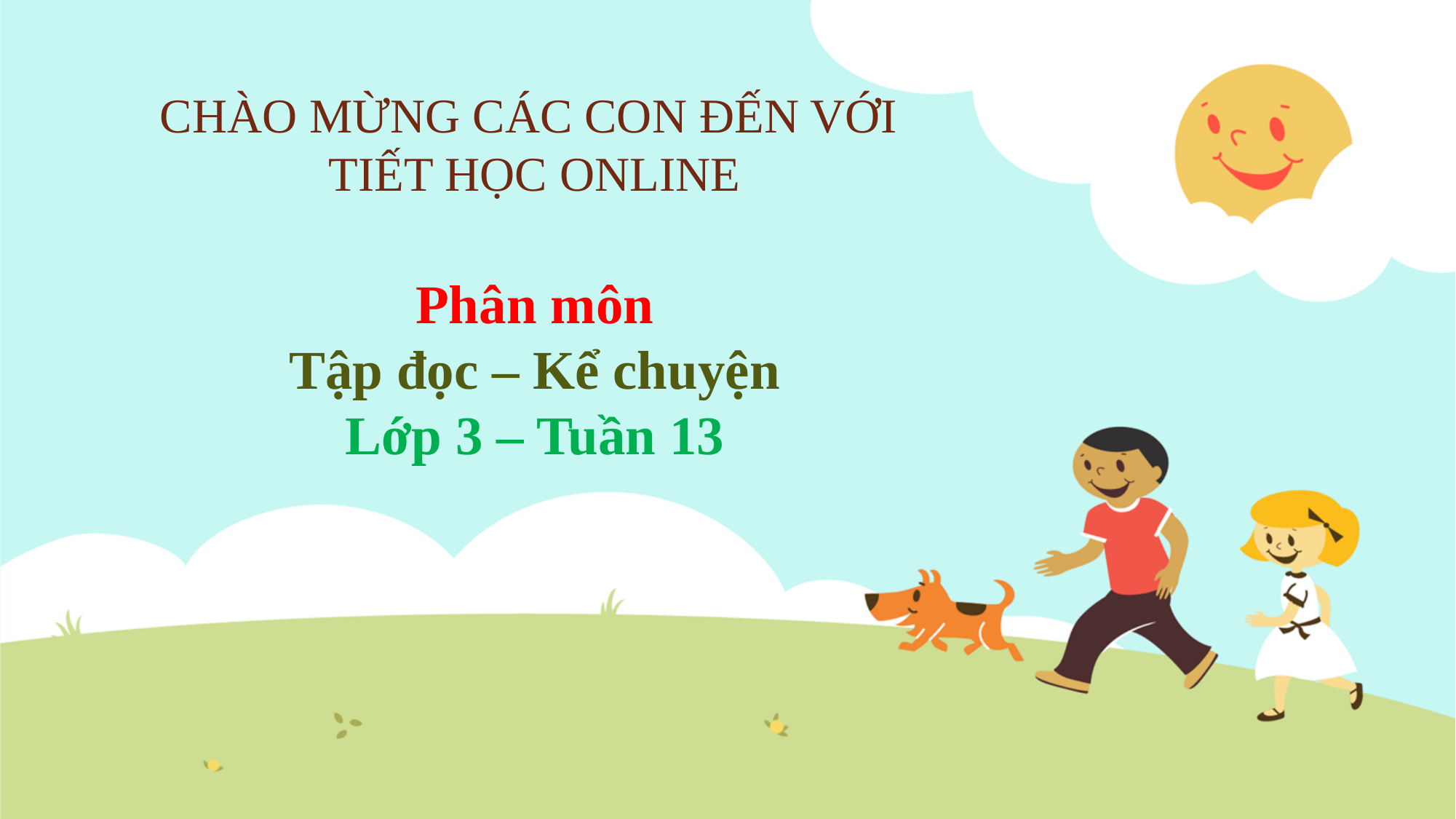

CHÀO MỪNG CÁC CON ĐẾN VỚI
TIẾT HỌC ONLINE
Phân môn
Tập đọc – Kể chuyện
Lớp 3 – Tuần 13